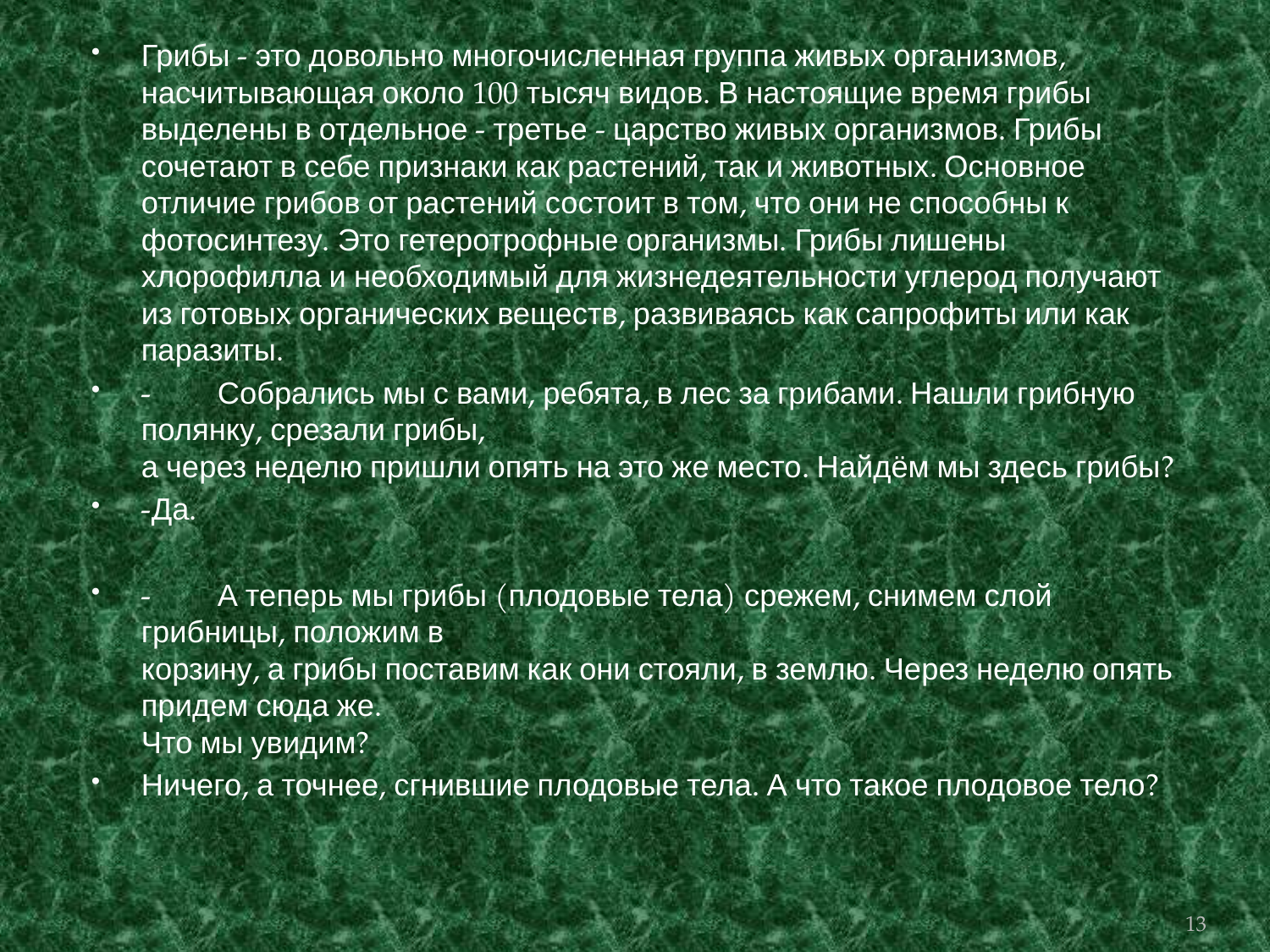

Грибы - это довольно многочисленная группа живых организмов, насчитывающая около 100 тысяч видов. В настоящие время грибы выделены в отдельное - третье - царство живых организмов. Грибы сочетают в себе признаки как растений, так и животных. Основное отличие грибов от растений состоит в том, что они не способны к фотосинтезу. Это гетеротрофные организмы. Грибы лишены хлорофилла и необходимый для жизнедеятельности углерод получают из готовых органических веществ, развиваясь как сапрофиты или как паразиты.
-	Собрались мы с вами, ребята, в лес за грибами. Нашли грибную полянку, срезали грибы,
а через неделю пришли опять на это же место. Найдём мы здесь грибы?
-Да.

-	А теперь мы грибы (плодовые тела) срежем, снимем слой грибницы, положим в
корзину, а грибы поставим как они стояли, в землю. Через неделю опять придем сюда же.
Что мы увидим?
Ничего, а точнее, сгнившие плодовые тела. А что такое плодовое тело?

13